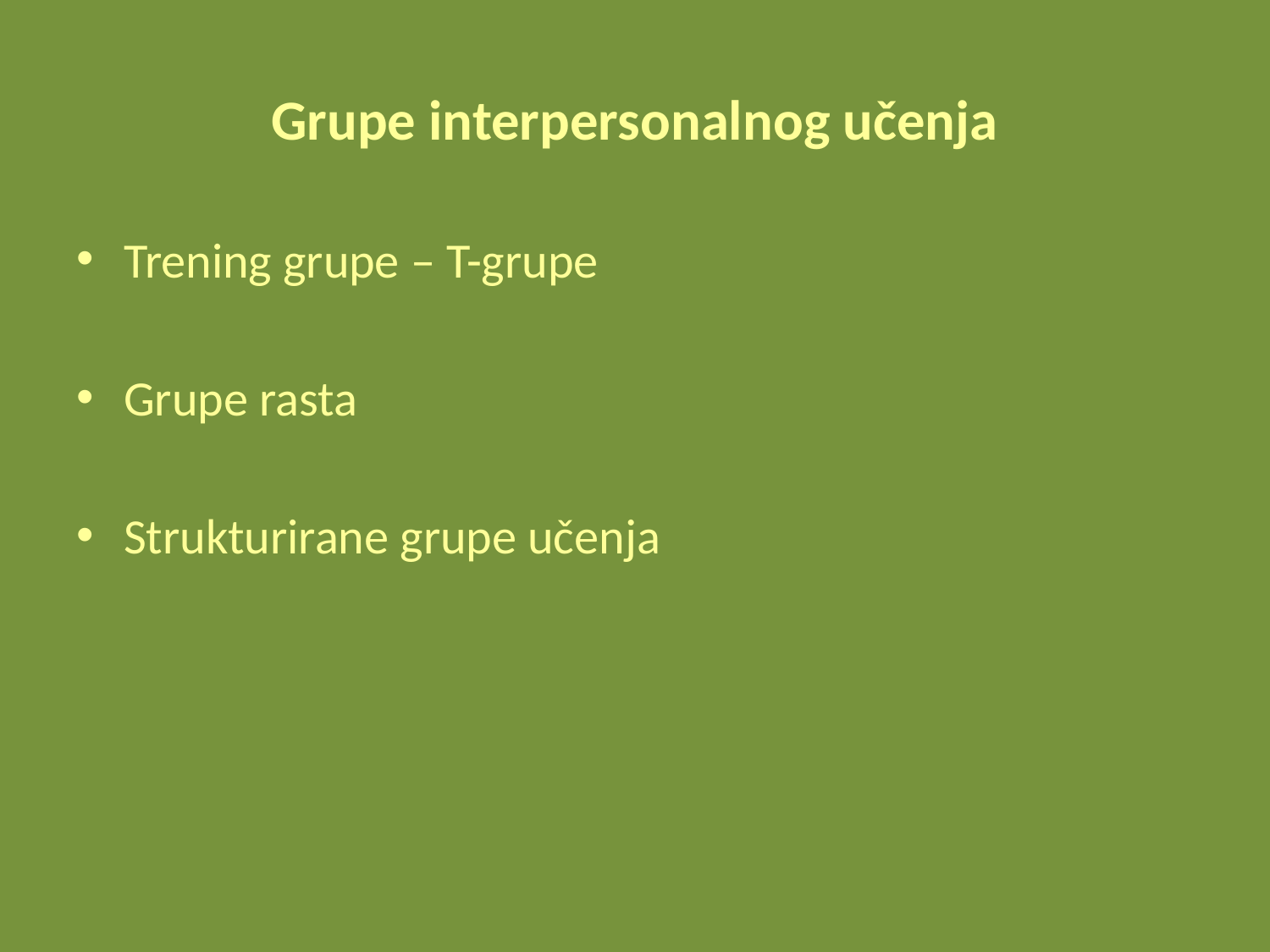

# Grupe interpersonalnog učenja
Trening grupe – T-grupe

Grupe rasta

Strukturirane grupe učenja